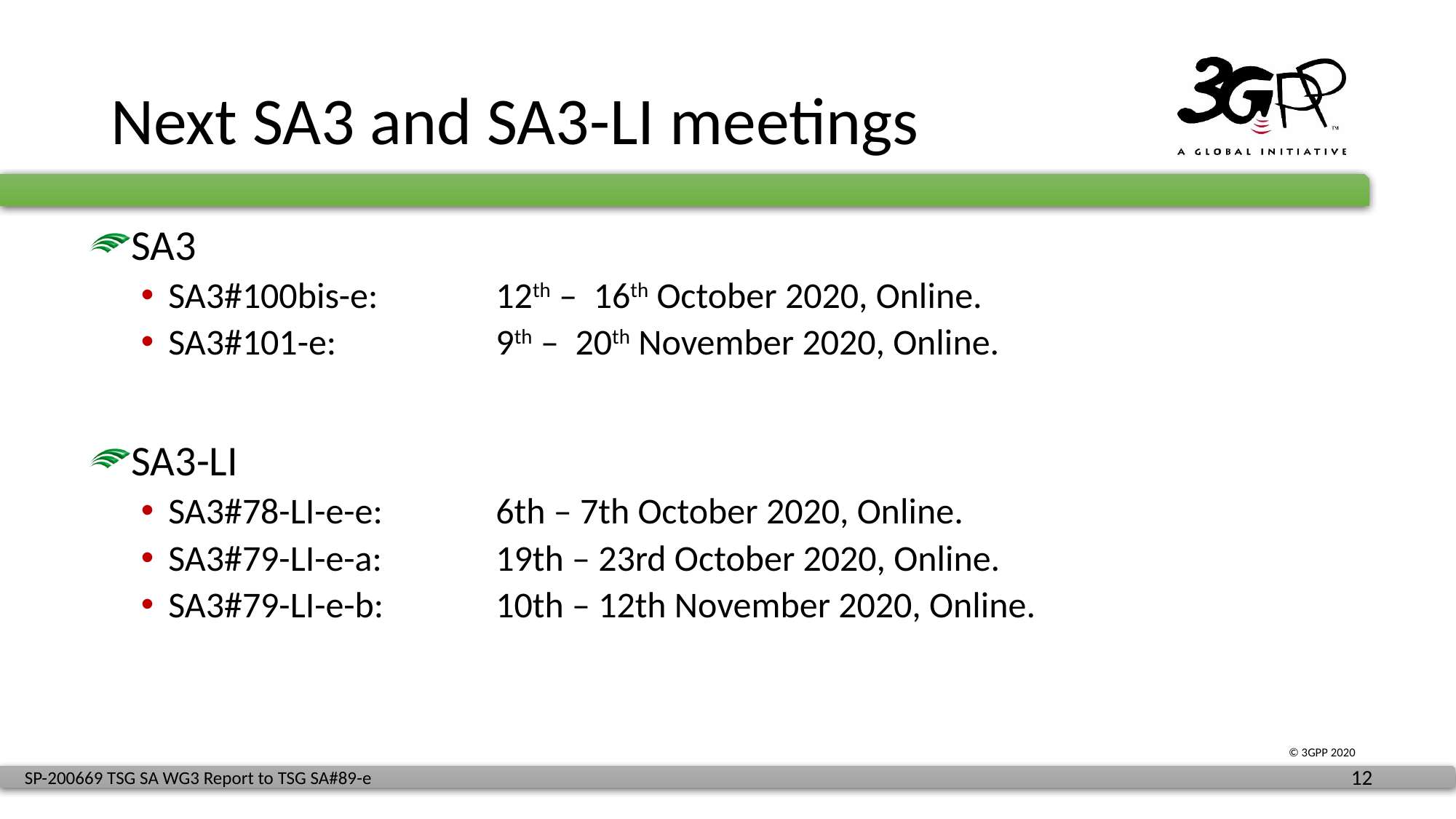

# Next SA3 and SA3-LI meetings
SA3
SA3#100bis-e:		12th –  16th October 2020, Online.
SA3#101-e:		9th –  20th November 2020, Online.

SA3-LI
SA3#78-LI-e-e:		6th – 7th October 2020, Online.
SA3#79-LI-e-a:		19th – 23rd October 2020, Online.
SA3#79-LI-e-b:		10th – 12th November 2020, Online.